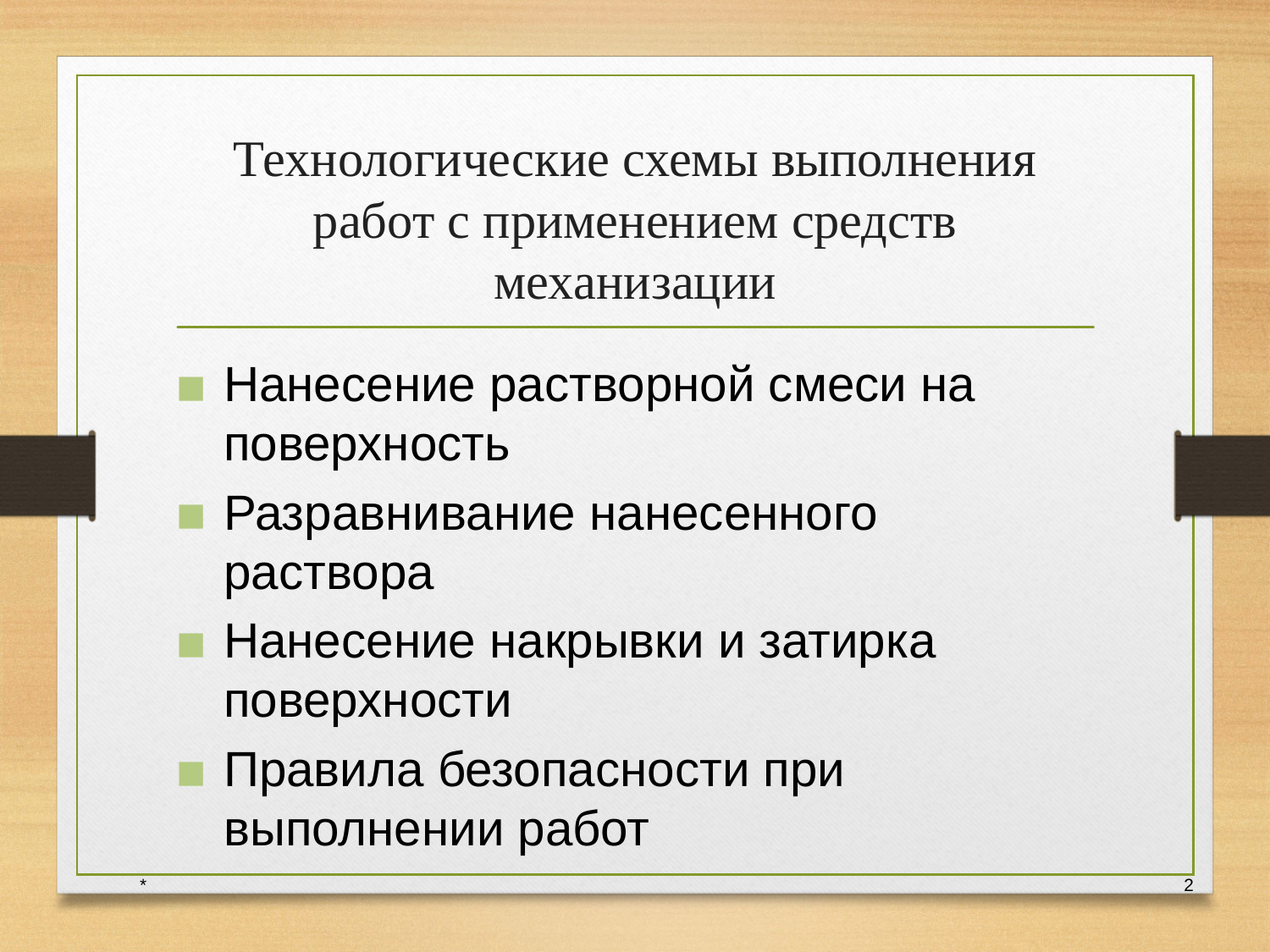

# Технологические схемы выполнения работ с применением средств механизации
Нанесение растворной смеси на поверхность
Разравнивание нанесенного раствора
Нанесение накрывки и затирка поверхности
Правила безопасности при выполнении работ

2
*